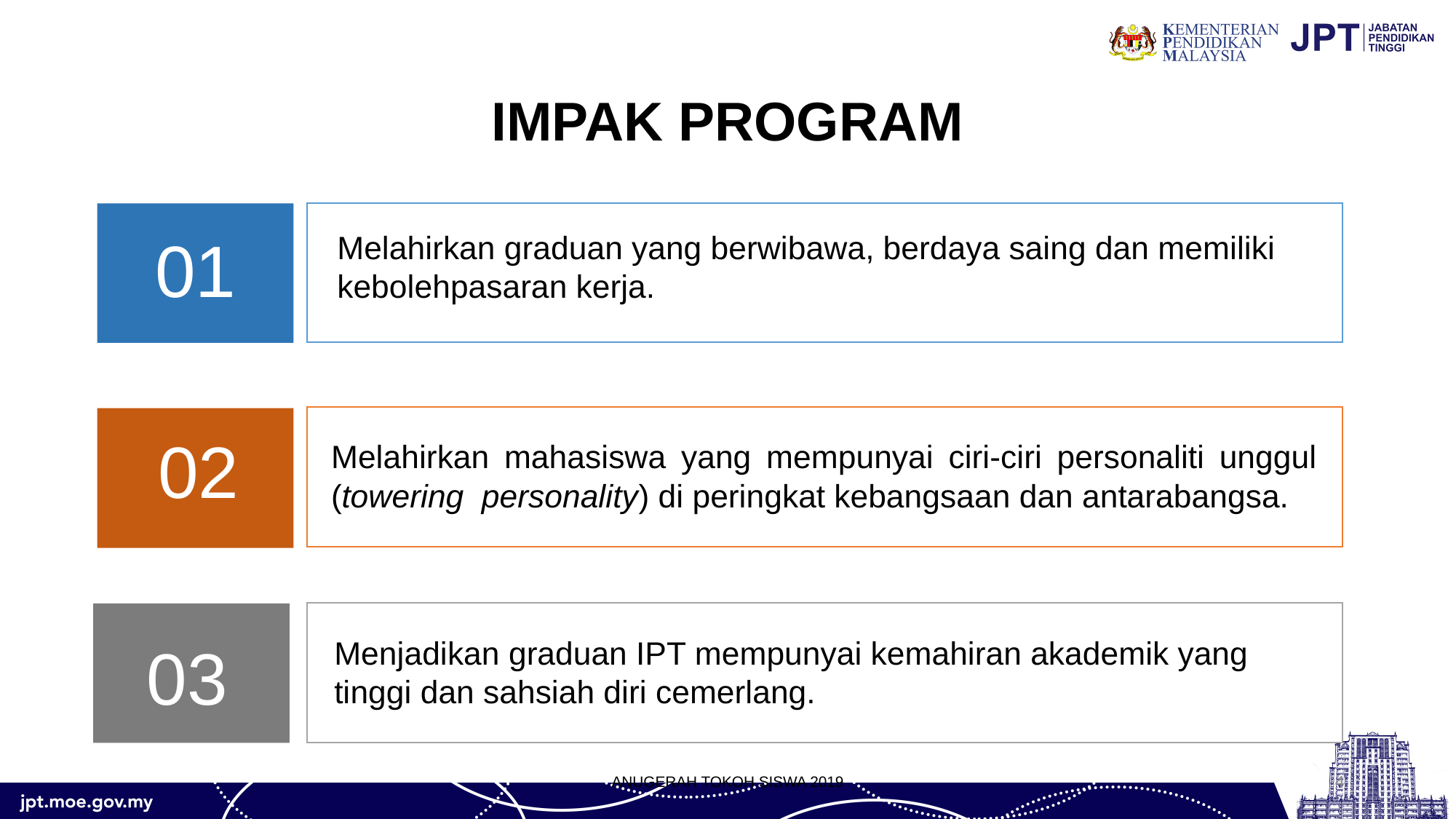

# IMPAK PROGRAM

01
Melahirkan graduan yang berwibawa, berdaya saing dan memiliki kebolehpasaran kerja.

02
Melahirkan mahasiswa yang mempunyai ciri-ciri personaliti unggul (towering  personality) di peringkat kebangsaan dan antarabangsa.

03
Menjadikan graduan IPT mempunyai kemahiran akademik yang tinggi dan sahsiah diri cemerlang.
ANUGERAH TOKOH SISWA 2019
4